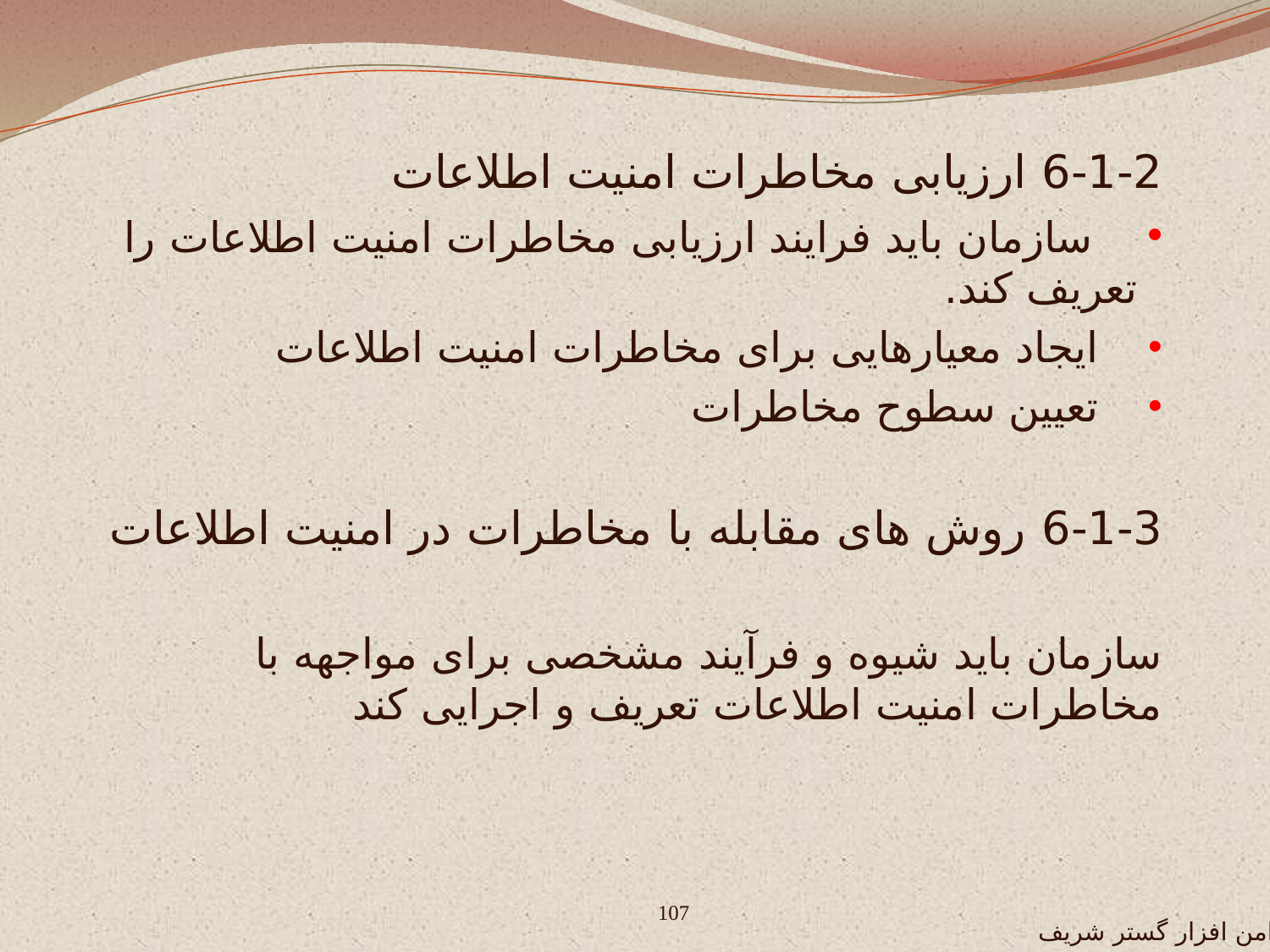

6-1-2 ارزیابی مخاطرات امنیت اطلاعات
   سازمان باید فرایند ارزیابی مخاطرات امنیت اطلاعات را تعریف کند.
ایجاد معیارهایی برای مخاطرات امنیت اطلاعات
تعیین سطوح مخاطرات

6-1-3 روش های مقابله با مخاطرات در امنیت اطلاعات

سازمان باید شیوه و فرآیند مشخصی برای مواجهه با مخاطرات امنیت اطلاعات تعریف و اجرایی کند